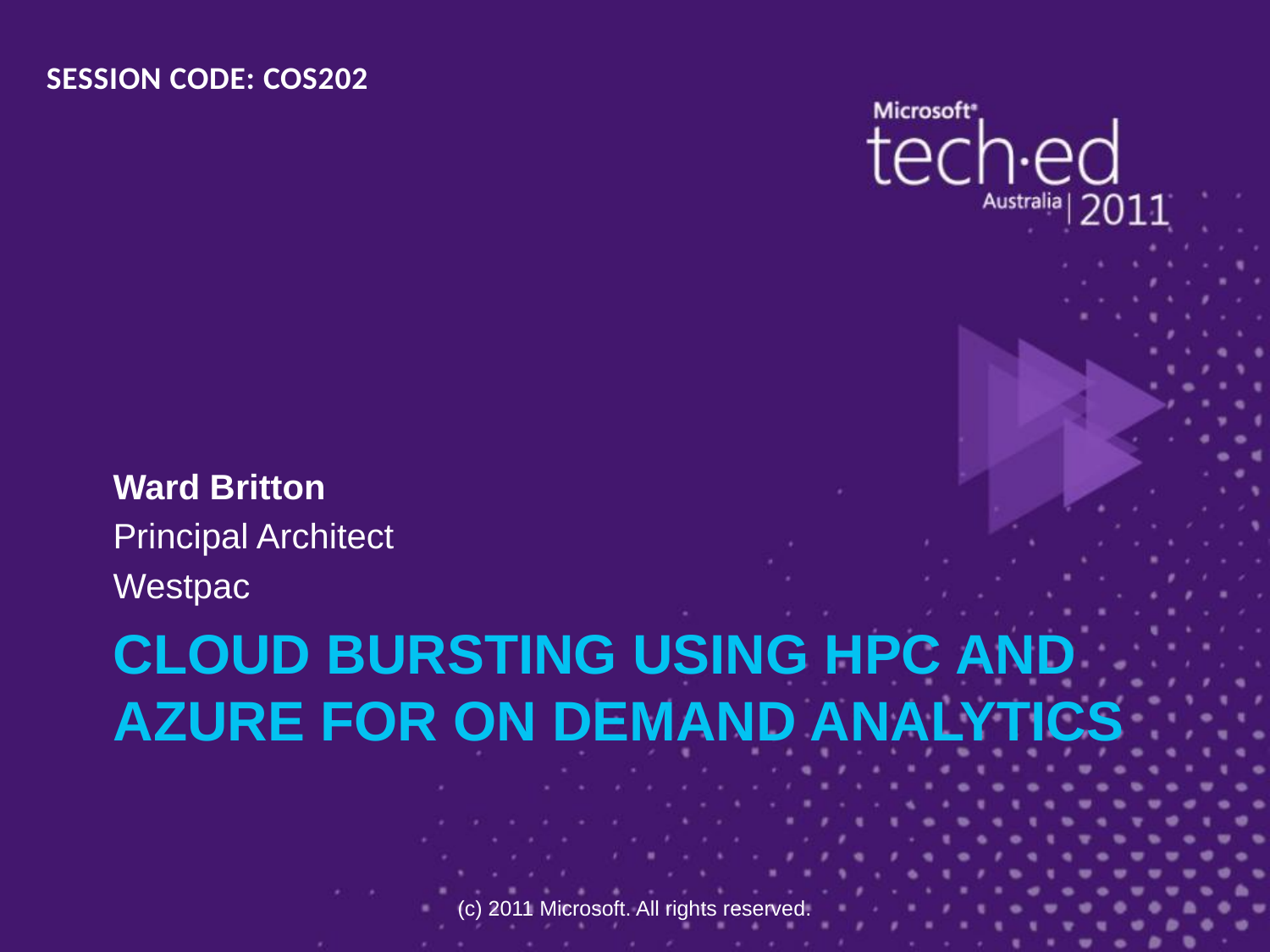

SESSION CODE: COS202
Ward Britton
Principal Architect
Westpac
# Cloud Bursting using HPC and Azure for on Demand Analytics
(c) 2011 Microsoft. All rights reserved.